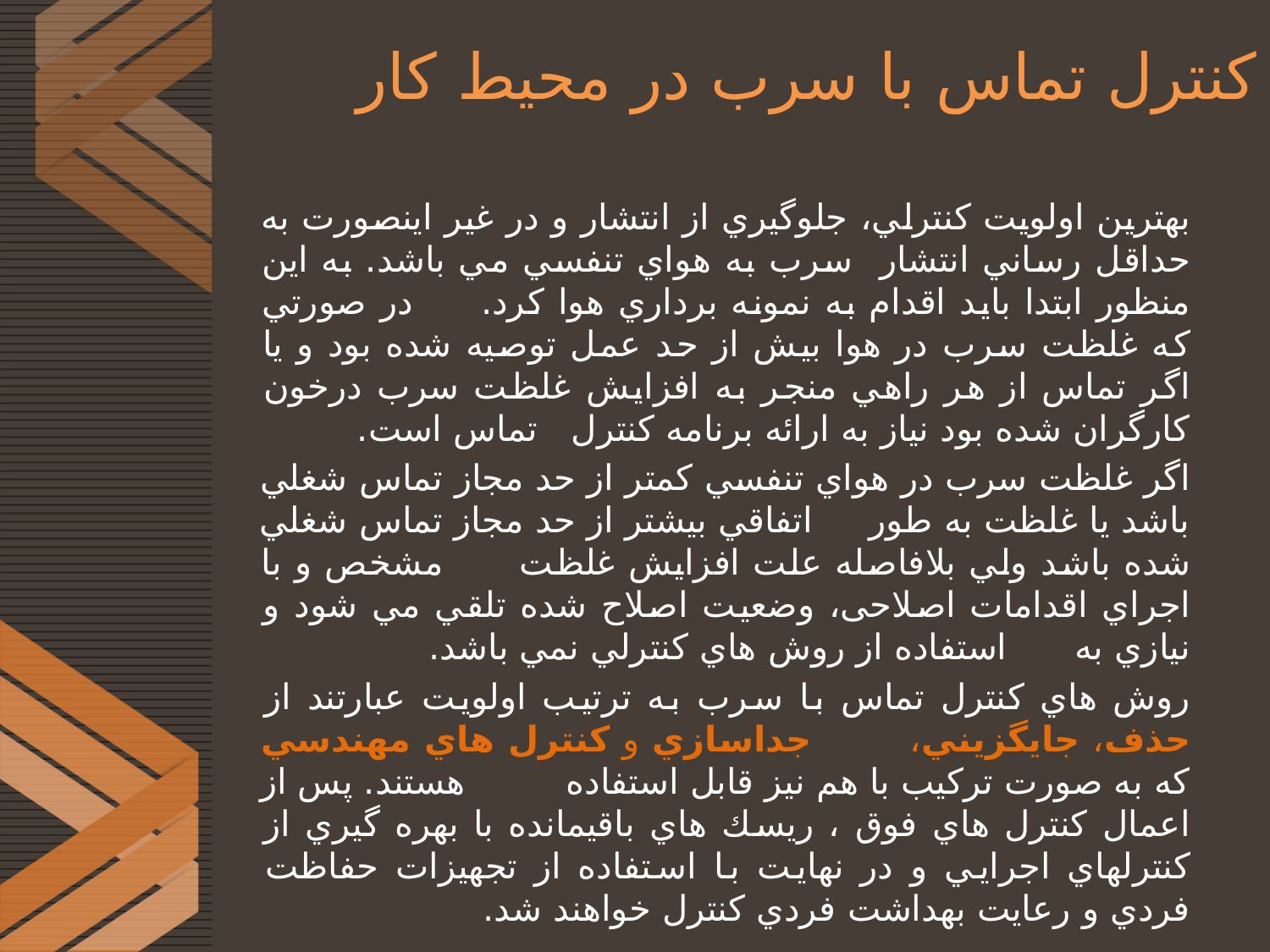

# کنترل تماس با سرب در محیط کار
بهترين اولويت كنترلي، جلوگيري از انتشار و در غير اينصورت به حداقل رساني انتشار  سرب به هواي تنفسي مي باشد. به اين منظور ابتدا بايد اقدام به نمونه برداري هوا كرد.     در صورتي كه غلظت سرب در هوا بيش از حد عمل توصيه شده بود و يا اگر تماس از هر راهي منجر به افزايش غلظت سرب درخون كارگران شده بود نياز به ارائه برنامه كنترل   تماس است.
اگر غلظت سرب در هواي تنفسي كمتر از حد مجاز تماس شغلي باشد يا غلظت به طور     اتفاقي بيشتر از حد مجاز تماس شغلي شده باشد ولي بلافاصله علت افزايش غلظت      مشخص و با اجراي اقدامات اصلاحی، وضعيت اصلاح شده تلقي مي شود و نيازي به      استفاده از روش هاي كنترلي نمي باشد.
روش هاي كنترل تماس با سرب به ترتيب اولويت عبارتند از حذف، جايگزيني،        جداسازي و كنترل هاي مهندسي كه به صورت تركيب با هم نيز قابل استفاده         هستند. پس از اعمال كنترل هاي فوق ، ريسك هاي باقيمانده با بهره گيري از كنترلهاي اجرايي و در نهايت با استفاده از تجهيزات حفاظت فردي و رعايت بهداشت فردي كنترل خواهند شد.